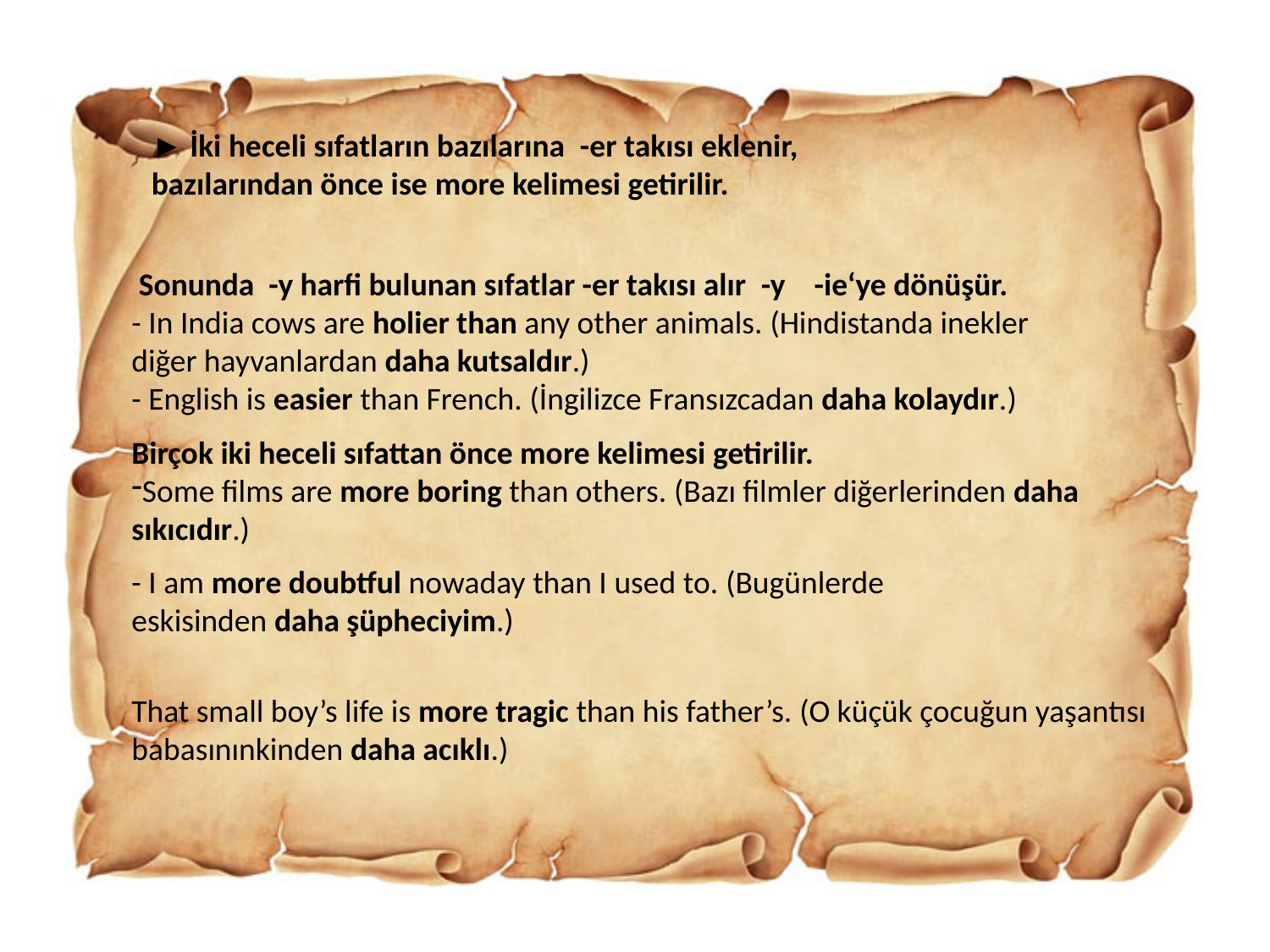

► İki heceli sıfatların bazılarına  -er takısı eklenir, bazılarından önce ise more kelimesi getirilir.

 Sonunda  -y harfi bulunan sıfatlar -er takısı alır  -y    -ie‘ye dönüşür.
- In India cows are holier than any other animals. (Hindistanda inekler diğer hayvanlardan daha kutsaldır.)
- English is easier than French. (İngilizce Fransızcadan daha kolaydır.)

Birçok iki heceli sıfattan önce more kelimesi getirilir.
Some films are more boring than others. (Bazı filmler diğerlerinden daha sıkıcıdır.)

- I am more doubtful nowaday than I used to. (Bugünlerde eskisinden daha şüpheciyim.)

That small boy’s life is more tragic than his father’s. (O küçük çocuğun yaşantısı babasınınkinden daha acıklı.)